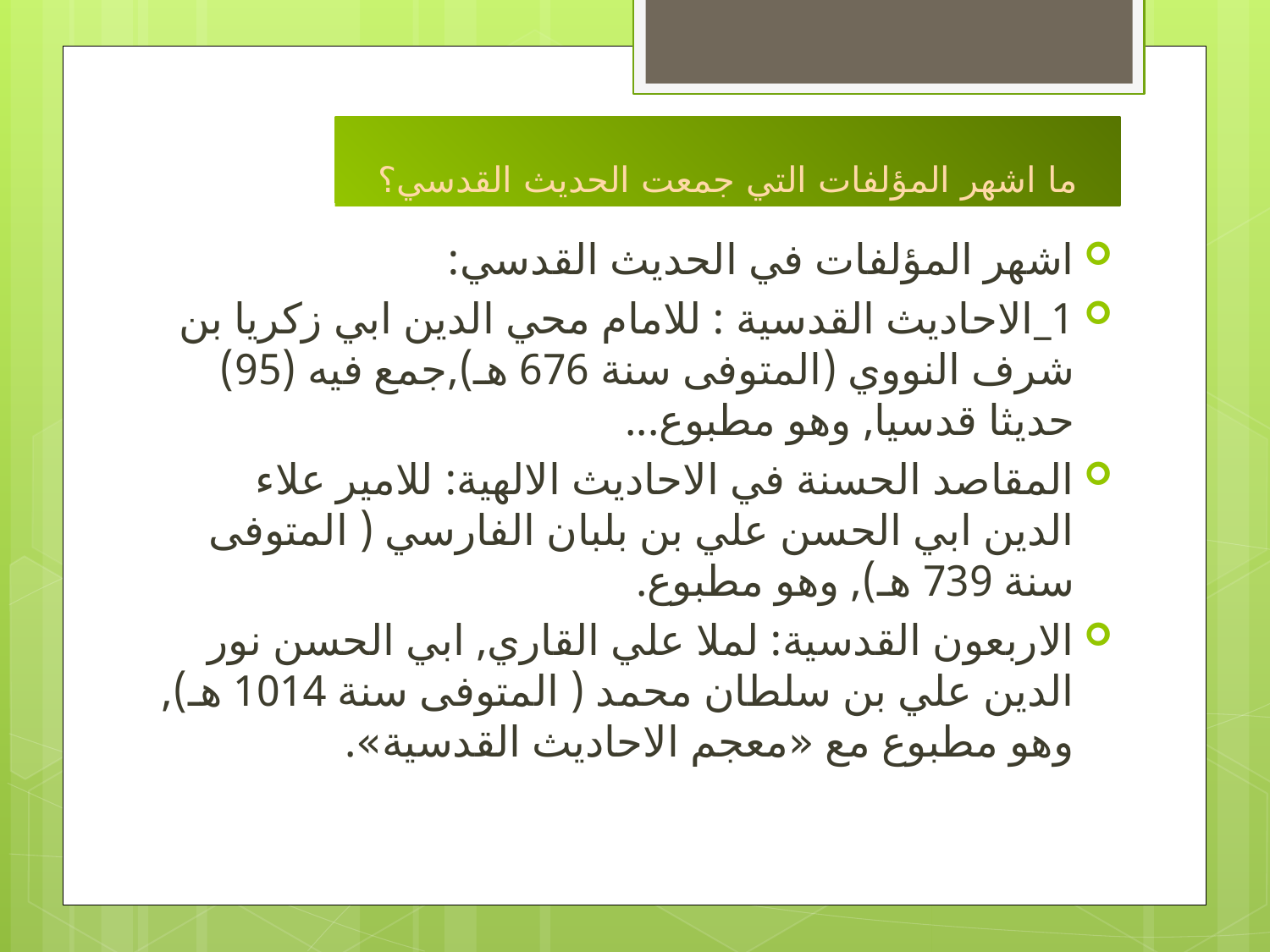

# ما اشهر المؤلفات التي جمعت الحديث القدسي؟
اشهر المؤلفات في الحديث القدسي:
1_الاحاديث القدسية : للامام محي الدين ابي زكريا بن شرف النووي (المتوفى سنة 676 هـ),جمع فيه (95) حديثا قدسيا, وهو مطبوع...
المقاصد الحسنة في الاحاديث الالهية: للامير علاء الدين ابي الحسن علي بن بلبان الفارسي ( المتوفى سنة 739 هـ), وهو مطبوع.
الاربعون القدسية: لملا علي القاري, ابي الحسن نور الدين علي بن سلطان محمد ( المتوفى سنة 1014 هـ), وهو مطبوع مع «معجم الاحاديث القدسية».